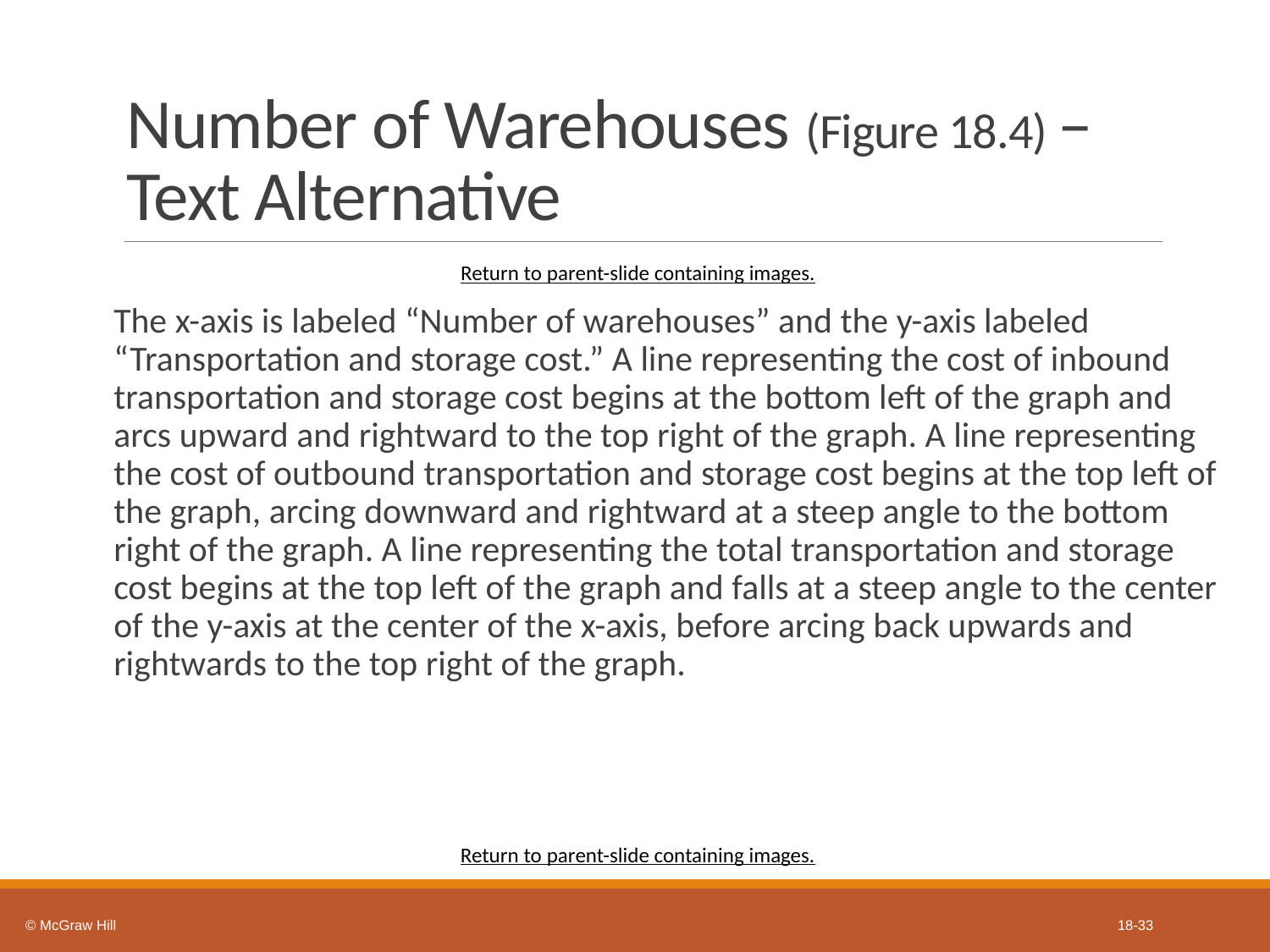

# Number of Warehouses (Figure 18.4) – Text Alternative
Return to parent-slide containing images.
The x-axis is labeled “Number of warehouses” and the y-axis labeled “Transportation and storage cost.” A line representing the cost of inbound transportation and storage cost begins at the bottom left of the graph and arcs upward and rightward to the top right of the graph. A line representing the cost of outbound transportation and storage cost begins at the top left of the graph, arcing downward and rightward at a steep angle to the bottom right of the graph. A line representing the total transportation and storage cost begins at the top left of the graph and falls at a steep angle to the center of the y-axis at the center of the x-axis, before arcing back upwards and rightwards to the top right of the graph.
Return to parent-slide containing images.